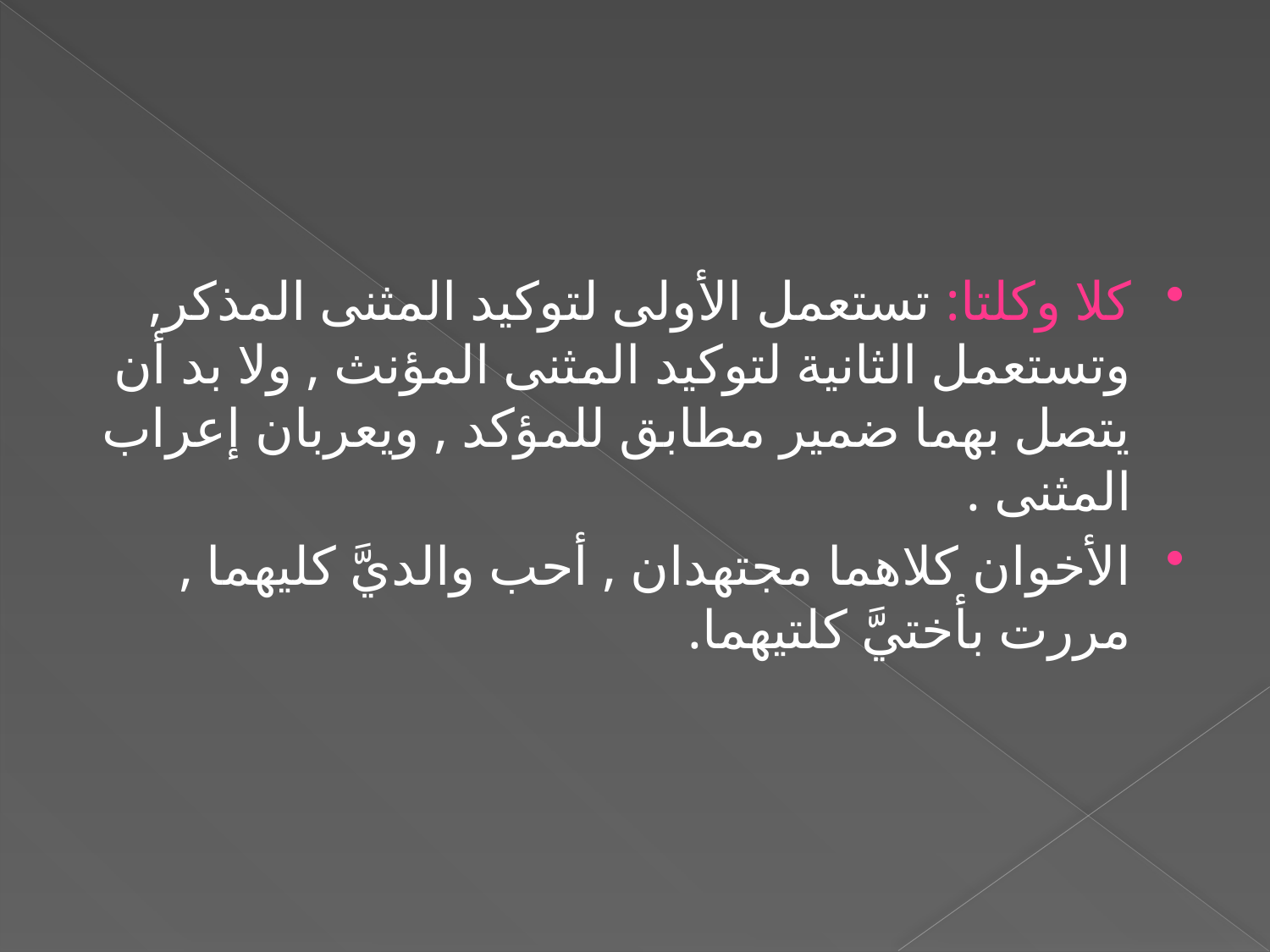

#
كلا وكلتا: تستعمل الأولى لتوكيد المثنى المذكر, وتستعمل الثانية لتوكيد المثنى المؤنث , ولا بد أن يتصل بهما ضمير مطابق للمؤكد , ويعربان إعراب المثنى .
الأخوان كلاهما مجتهدان , أحب والديَّ كليهما , مررت بأختيَّ كلتيهما.